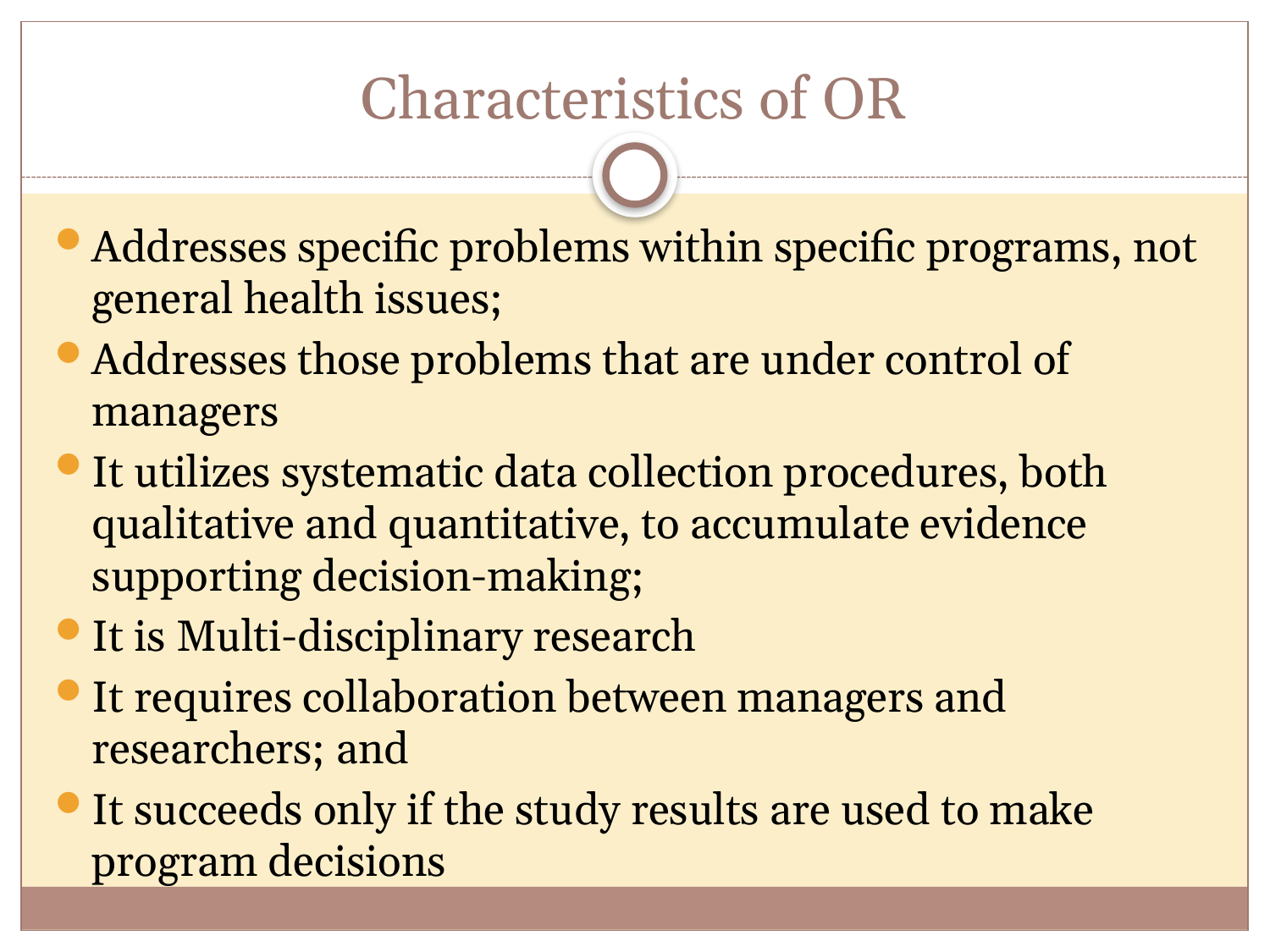

# Characteristics of OR
Addresses specific problems within specific programs, not general health issues;
Addresses those problems that are under control of managers
It utilizes systematic data collection procedures, both qualitative and quantitative, to accumulate evidence supporting decision-making;
It is Multi-disciplinary research
It requires collaboration between managers and researchers; and
It succeeds only if the study results are used to make program decisions